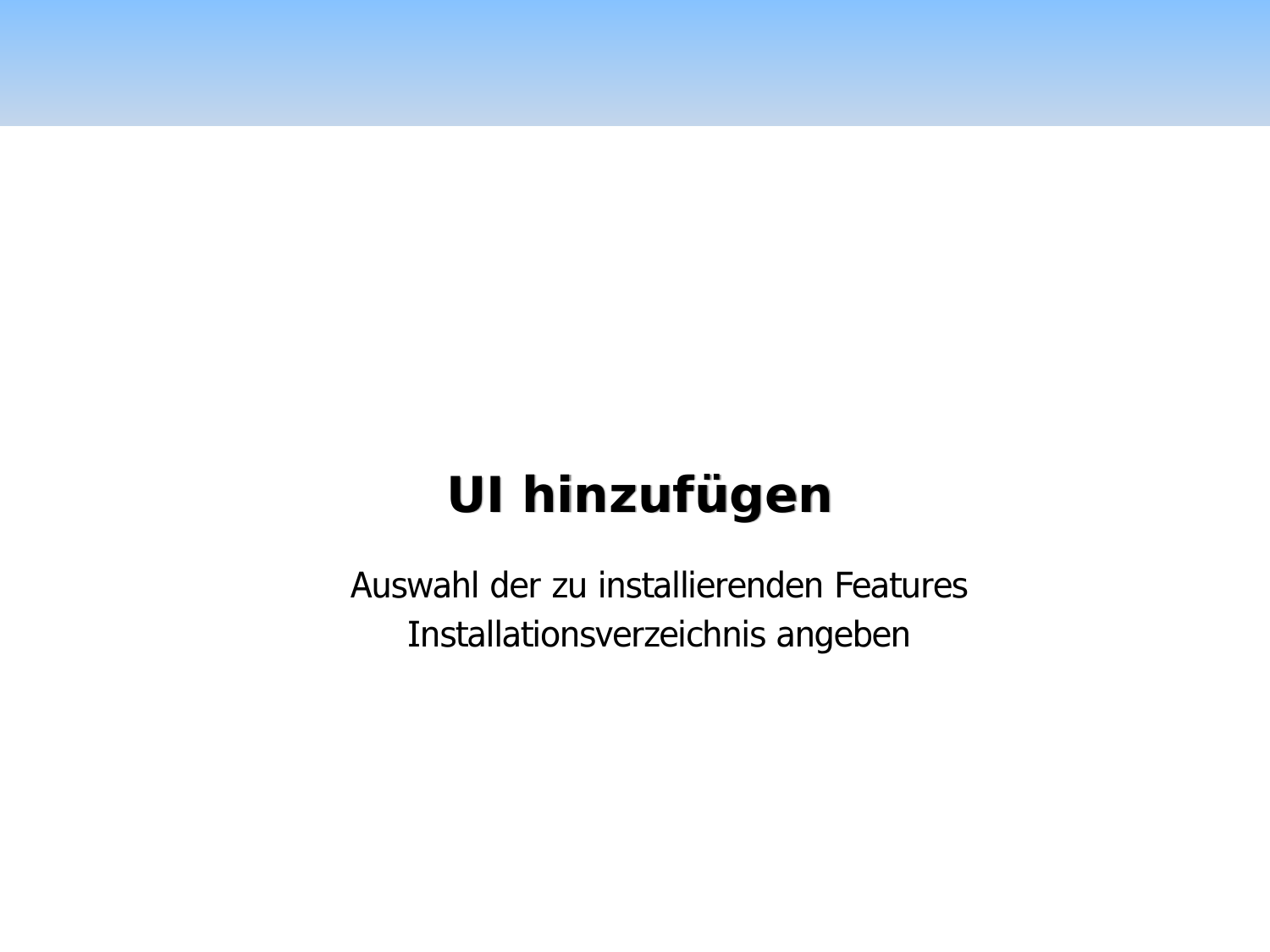

# UI hinzufügen
Auswahl der zu installierenden Features
Installationsverzeichnis angeben